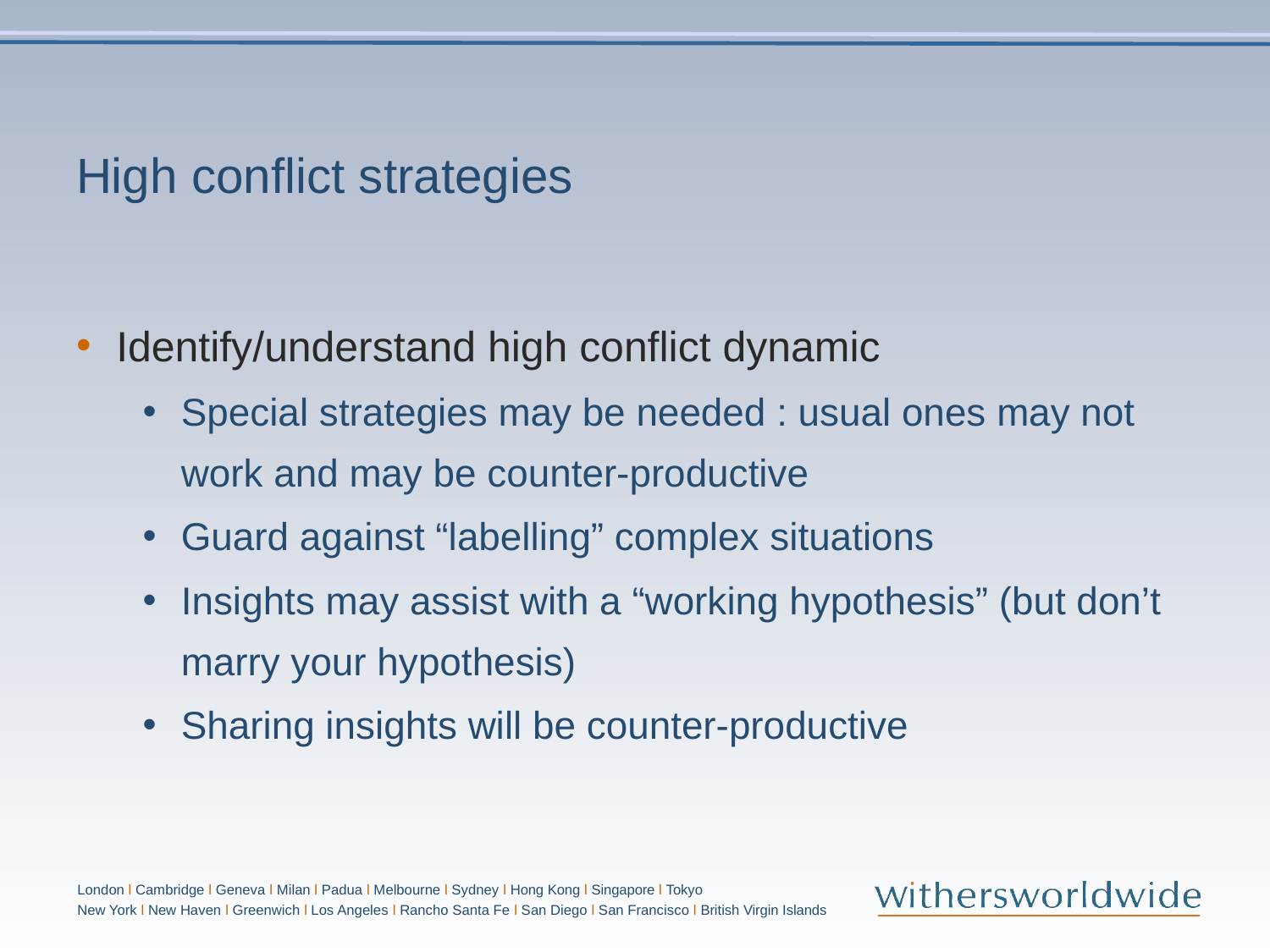

# High conflict strategies
Identify/understand high conflict dynamic
Special strategies may be needed : usual ones may not work and may be counter-productive
Guard against “labelling” complex situations
Insights may assist with a “working hypothesis” (but don’t marry your hypothesis)
Sharing insights will be counter-productive